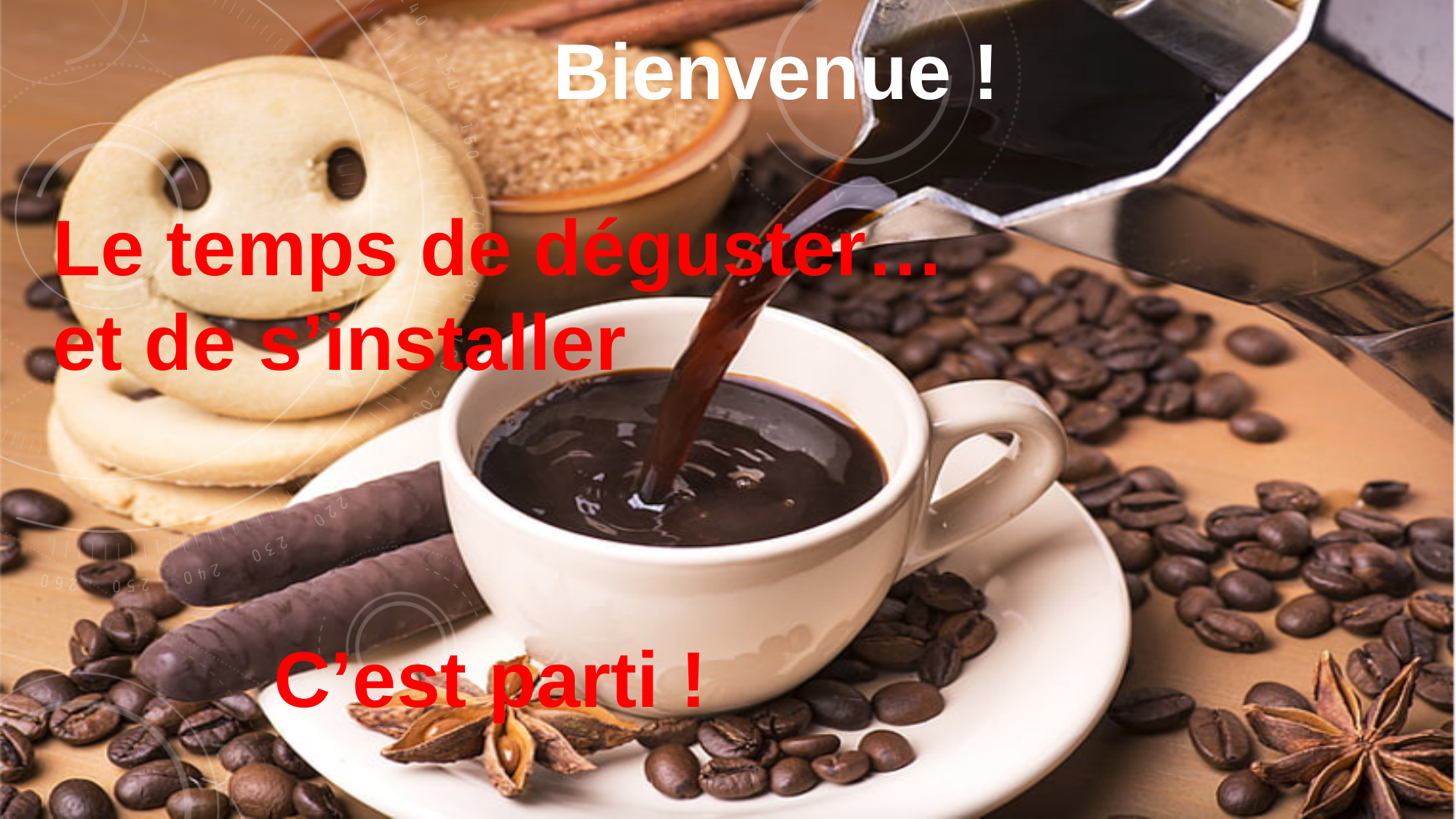

Bienvenue !
#

Le temps de déguster…
et de s’installer

C’est parti !